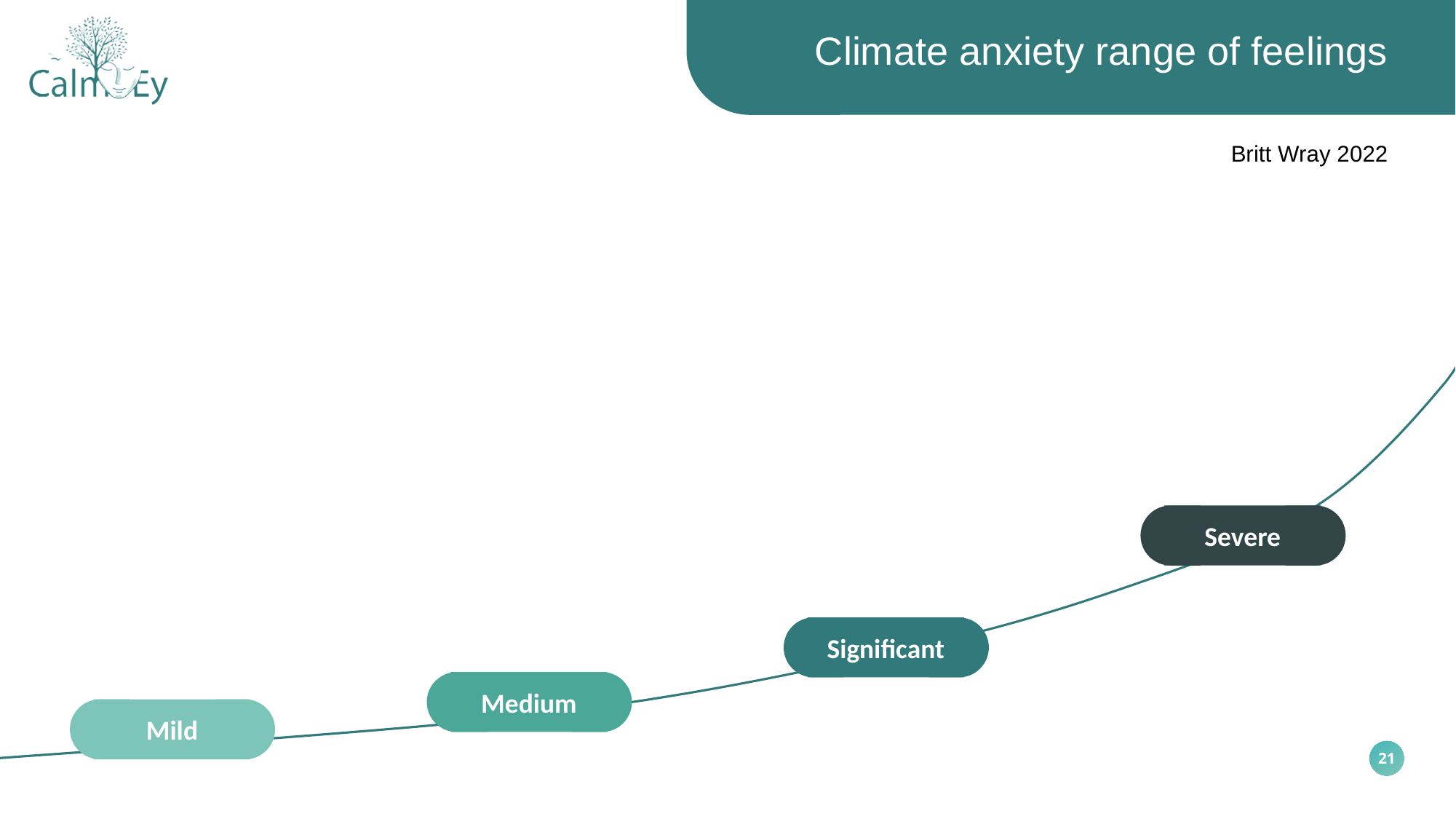

Climate anxiety range of feelings
Britt Wray 2022

Severe

Significant

Medium

Mild